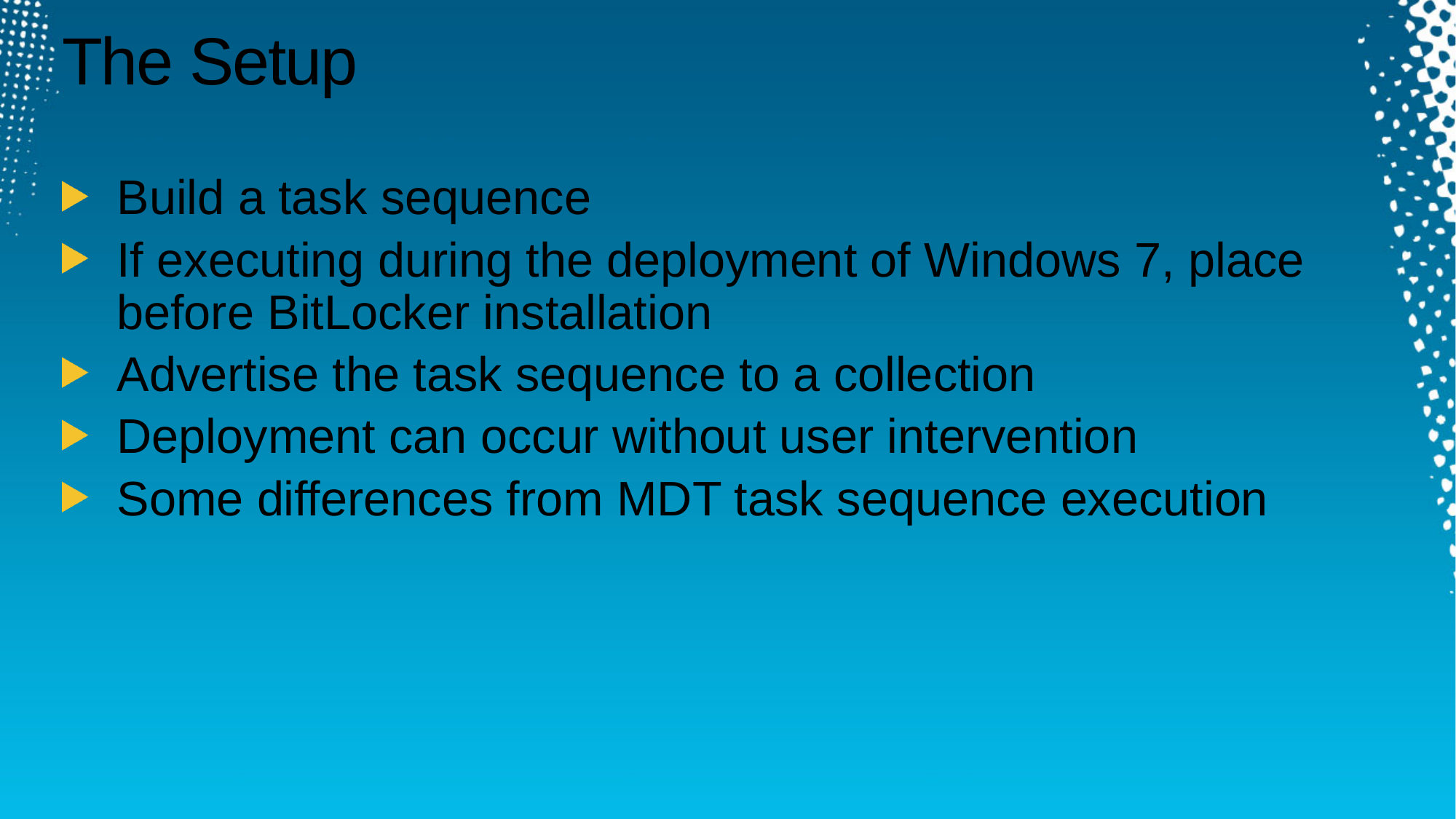

# The Setup
Build a task sequence
If executing during the deployment of Windows 7, place before BitLocker installation
Advertise the task sequence to a collection
Deployment can occur without user intervention
Some differences from MDT task sequence execution